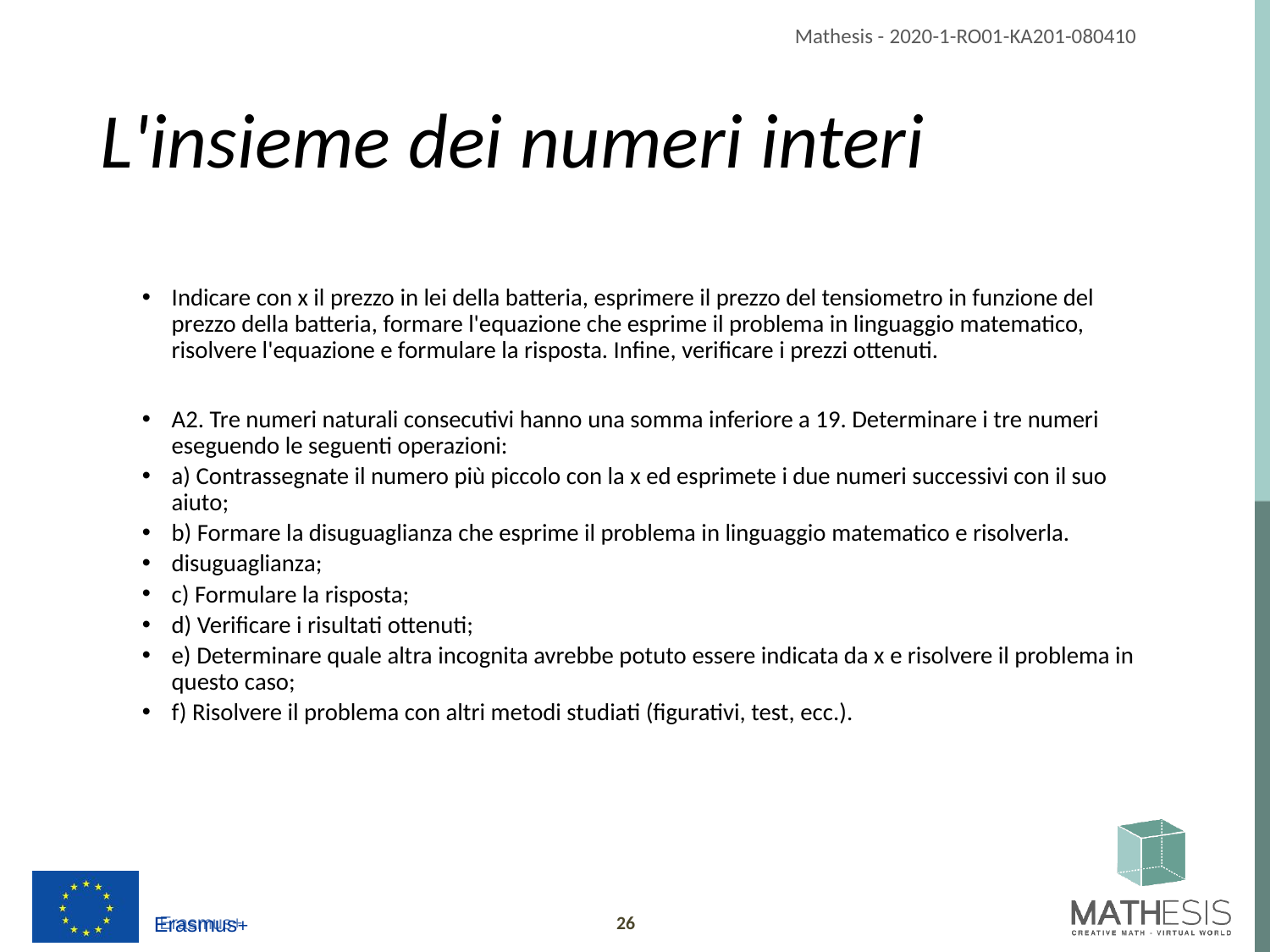

# L'insieme dei numeri interi
Indicare con x il prezzo in lei della batteria, esprimere il prezzo del tensiometro in funzione del prezzo della batteria, formare l'equazione che esprime il problema in linguaggio matematico, risolvere l'equazione e formulare la risposta. Infine, verificare i prezzi ottenuti.

A2. Tre numeri naturali consecutivi hanno una somma inferiore a 19. Determinare i tre numeri eseguendo le seguenti operazioni:
a) Contrassegnate il numero più piccolo con la x ed esprimete i due numeri successivi con il suo aiuto;
b) Formare la disuguaglianza che esprime il problema in linguaggio matematico e risolverla.
disuguaglianza;
c) Formulare la risposta;
d) Verificare i risultati ottenuti;
e) Determinare quale altra incognita avrebbe potuto essere indicata da x e risolvere il problema in questo caso;
f) Risolvere il problema con altri metodi studiati (figurativi, test, ecc.).